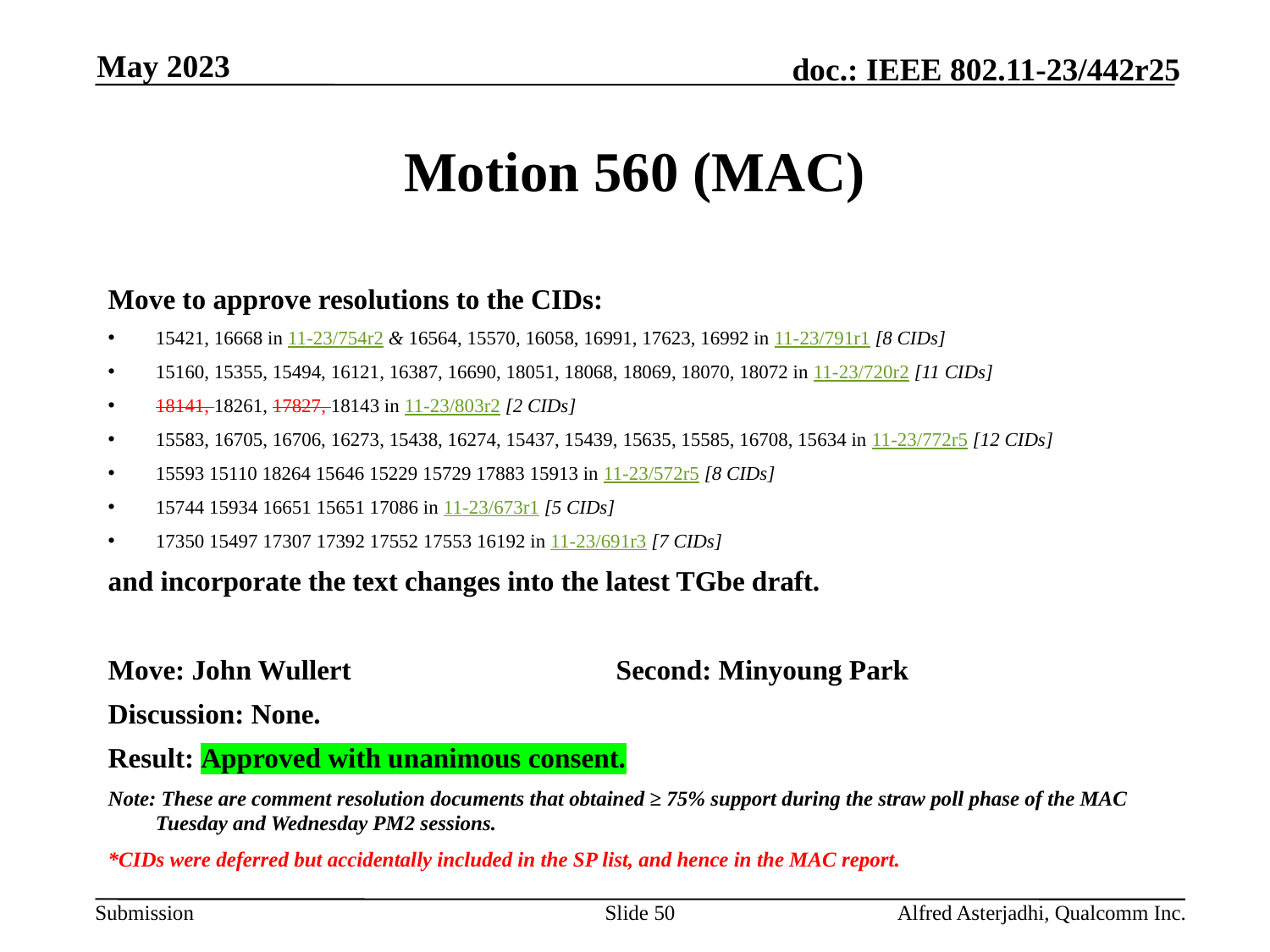

May 2023
# Motion 560 (MAC)
Move to approve resolutions to the CIDs:
15421, 16668 in 11-23/754r2 & 16564, 15570, 16058, 16991, 17623, 16992 in 11-23/791r1 [8 CIDs]
15160, 15355, 15494, 16121, 16387, 16690, 18051, 18068, 18069, 18070, 18072 in 11-23/720r2 [11 CIDs]
18141, 18261, 17827, 18143 in 11-23/803r2 [2 CIDs]
15583, 16705, 16706, 16273, 15438, 16274, 15437, 15439, 15635, 15585, 16708, 15634 in 11-23/772r5 [12 CIDs]
15593 15110 18264 15646 15229 15729 17883 15913 in 11-23/572r5 [8 CIDs]
15744 15934 16651 15651 17086 in 11-23/673r1 [5 CIDs]
17350 15497 17307 17392 17552 17553 16192 in 11-23/691r3 [7 CIDs]
and incorporate the text changes into the latest TGbe draft.

Move: John Wullert			Second: Minyoung Park
Discussion: None.
Result: Approved with unanimous consent.
Note: These are comment resolution documents that obtained ≥ 75% support during the straw poll phase of the MAC Tuesday and Wednesday PM2 sessions.
*CIDs were deferred but accidentally included in the SP list, and hence in the MAC report.
Slide 50
Alfred Asterjadhi, Qualcomm Inc.